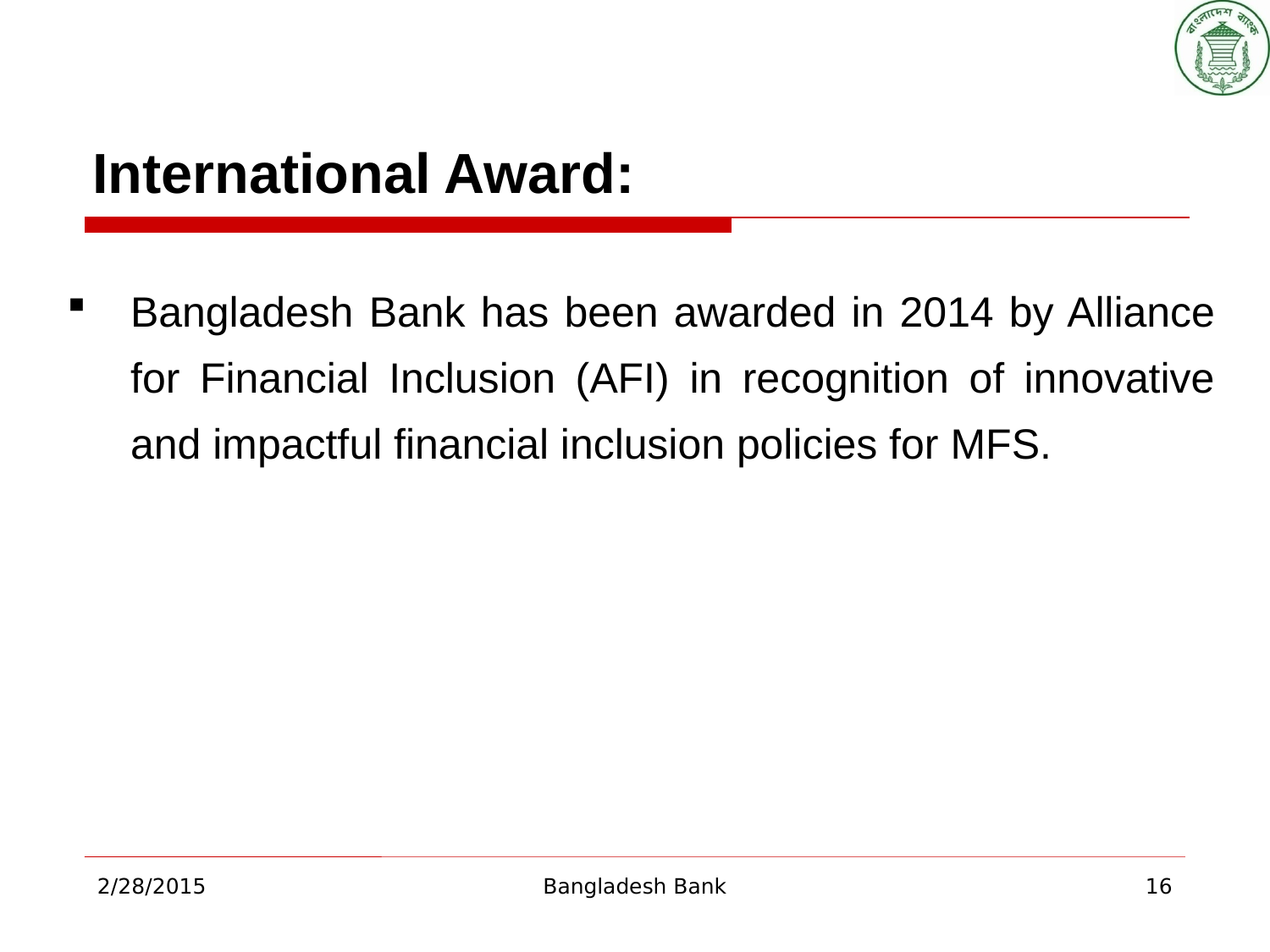

# International Award:
Bangladesh Bank has been awarded in 2014 by Alliance for Financial Inclusion (AFI) in recognition of innovative and impactful financial inclusion policies for MFS.

2/28/2015
Bangladesh Bank
16